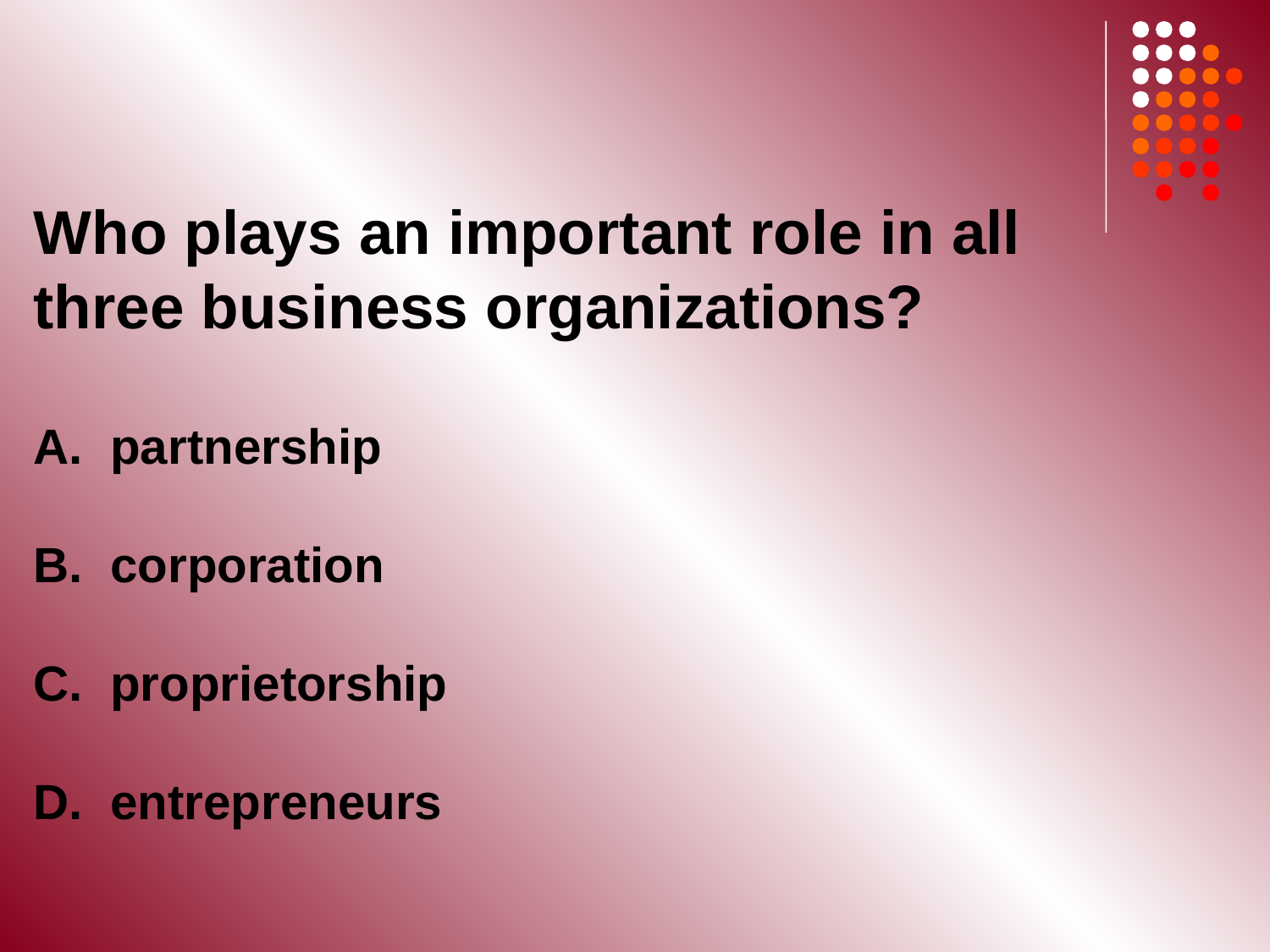

Who plays an important role in all three business organizations?
A.  partnership
B.  corporation
C.  proprietorship
D.  entrepreneurs